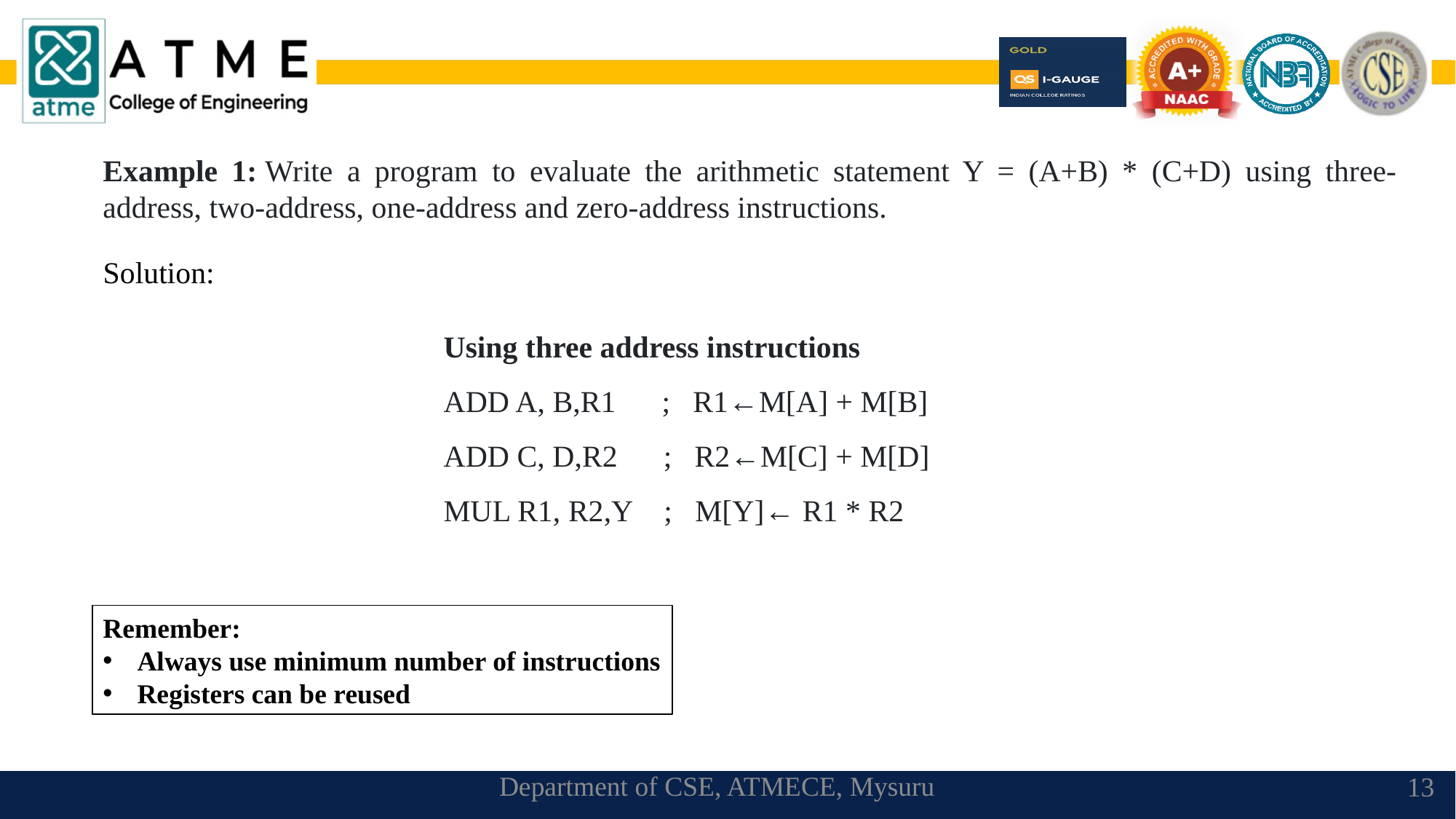

Example 1: Write a program to evaluate the arithmetic statement Y = (A+B) * (C+D) using three-address, two-address, one-address and zero-address instructions.
Solution:
Using three address instructions
ADD A, B,R1      ;   R1←M[A] + M[B]
ADD C, D,R2      ;   R2←M[C] + M[D]
MUL R1, R2,Y    ;   M[Y]← R1 * R2

Remember:
Always use minimum number of instructions
Registers can be reused
Department of CSE, ATMECE, Mysuru
13